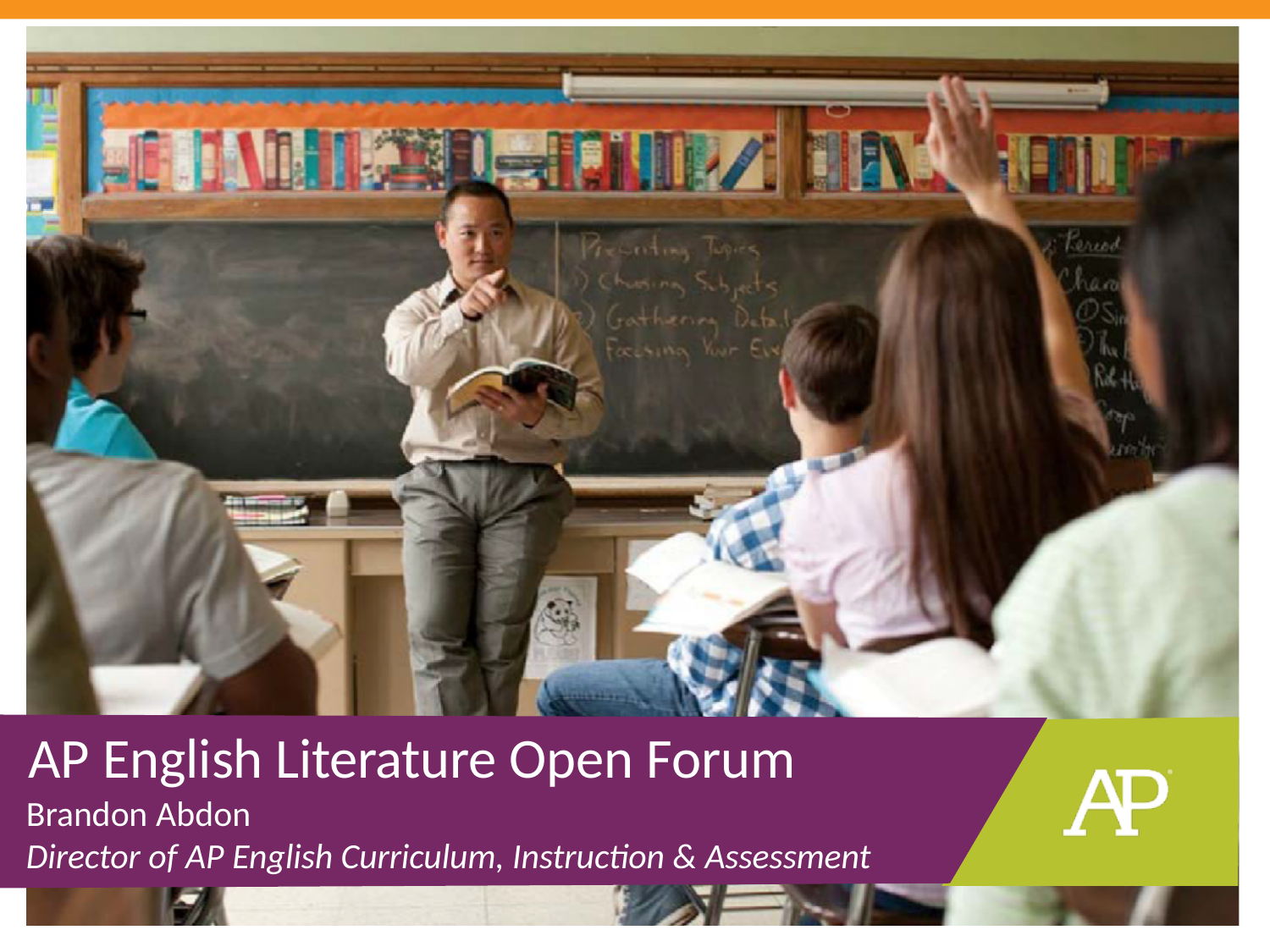

AP English Literature Open Forum

Brandon Abdon
Director of AP English Curriculum, Instruction & Assessment